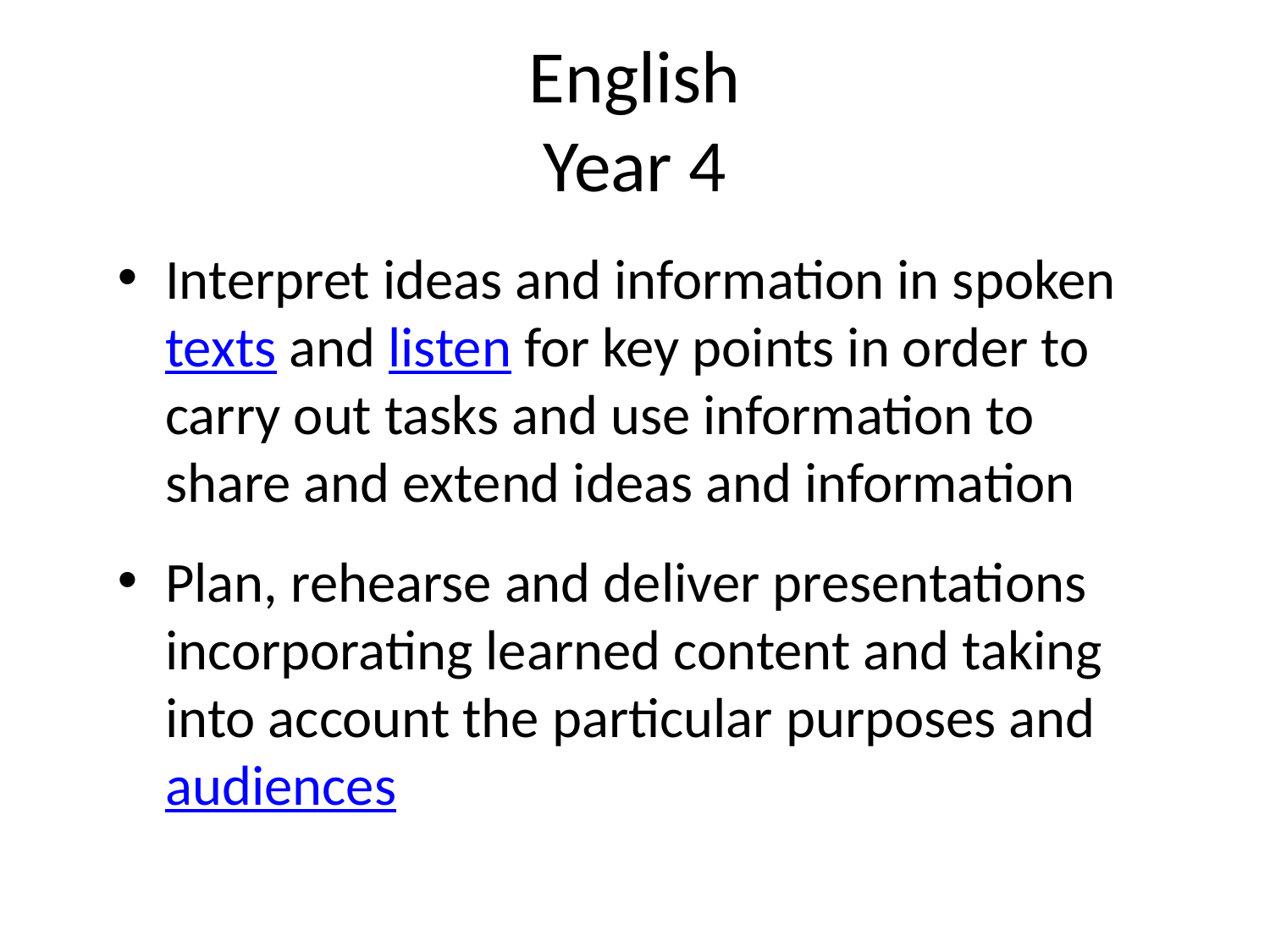

# English Year 4
Interpret ideas and information in spoken texts and listen for key points in order to carry out tasks and use information to share and extend ideas and information
Plan, rehearse and deliver presentations incorporating learned content and taking into account the particular purposes and audiences